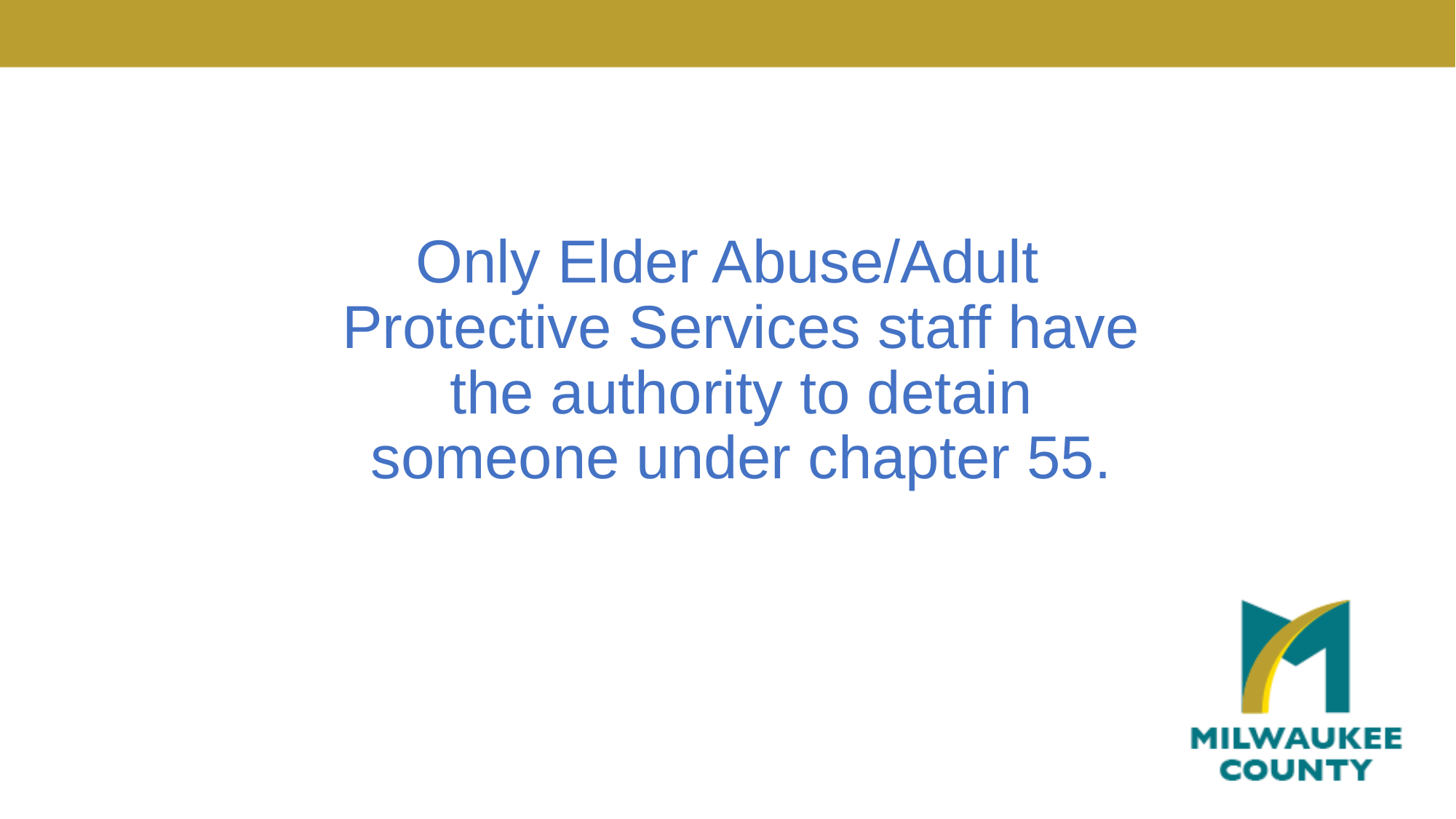

Only Elder Abuse/Adult Protective Services staff have the authority to detain someone under chapter 55.